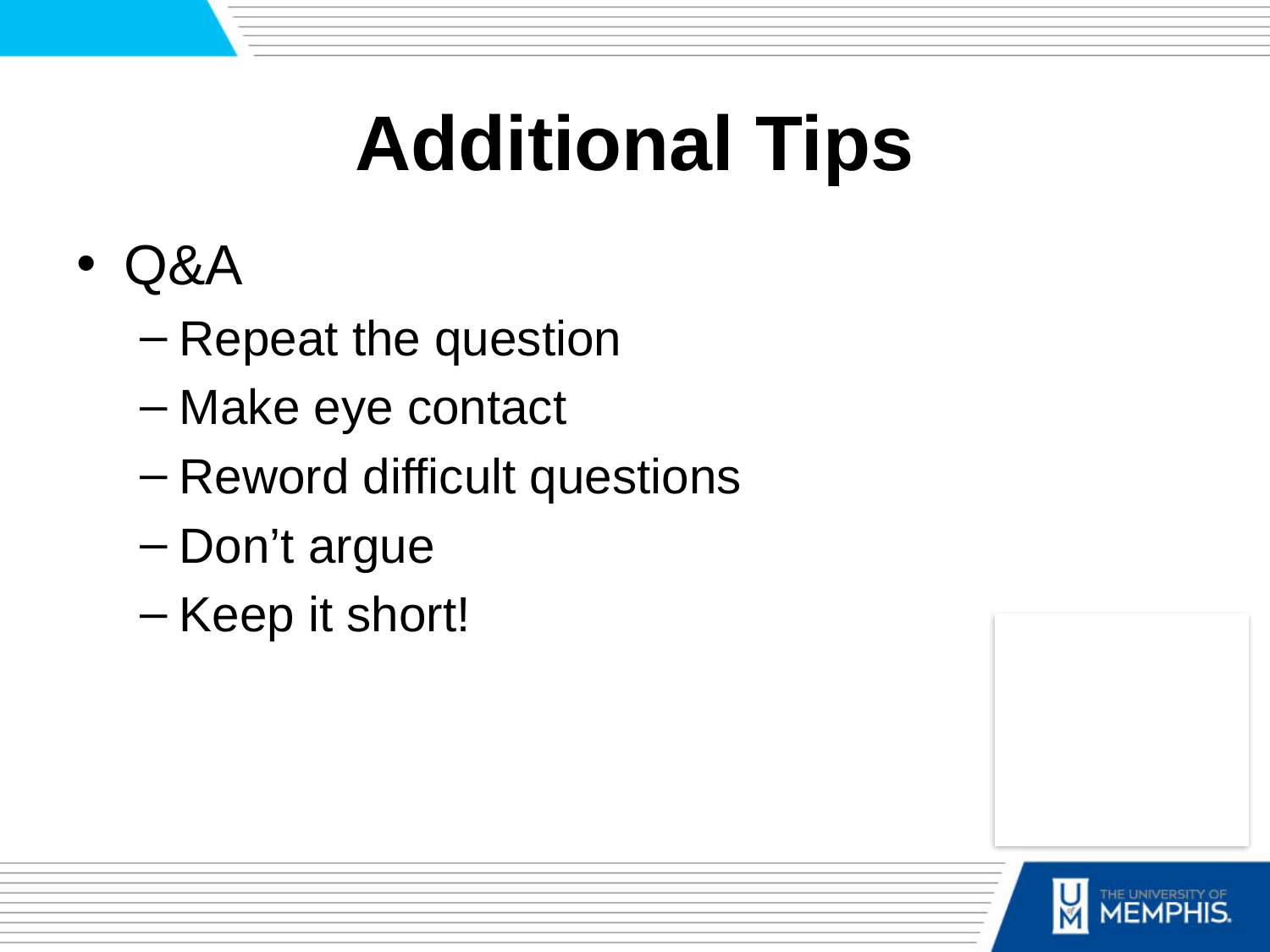

# Additional Tips
Q&A
Repeat the question
Make eye contact
Reword difficult questions
Don’t argue
Keep it short!